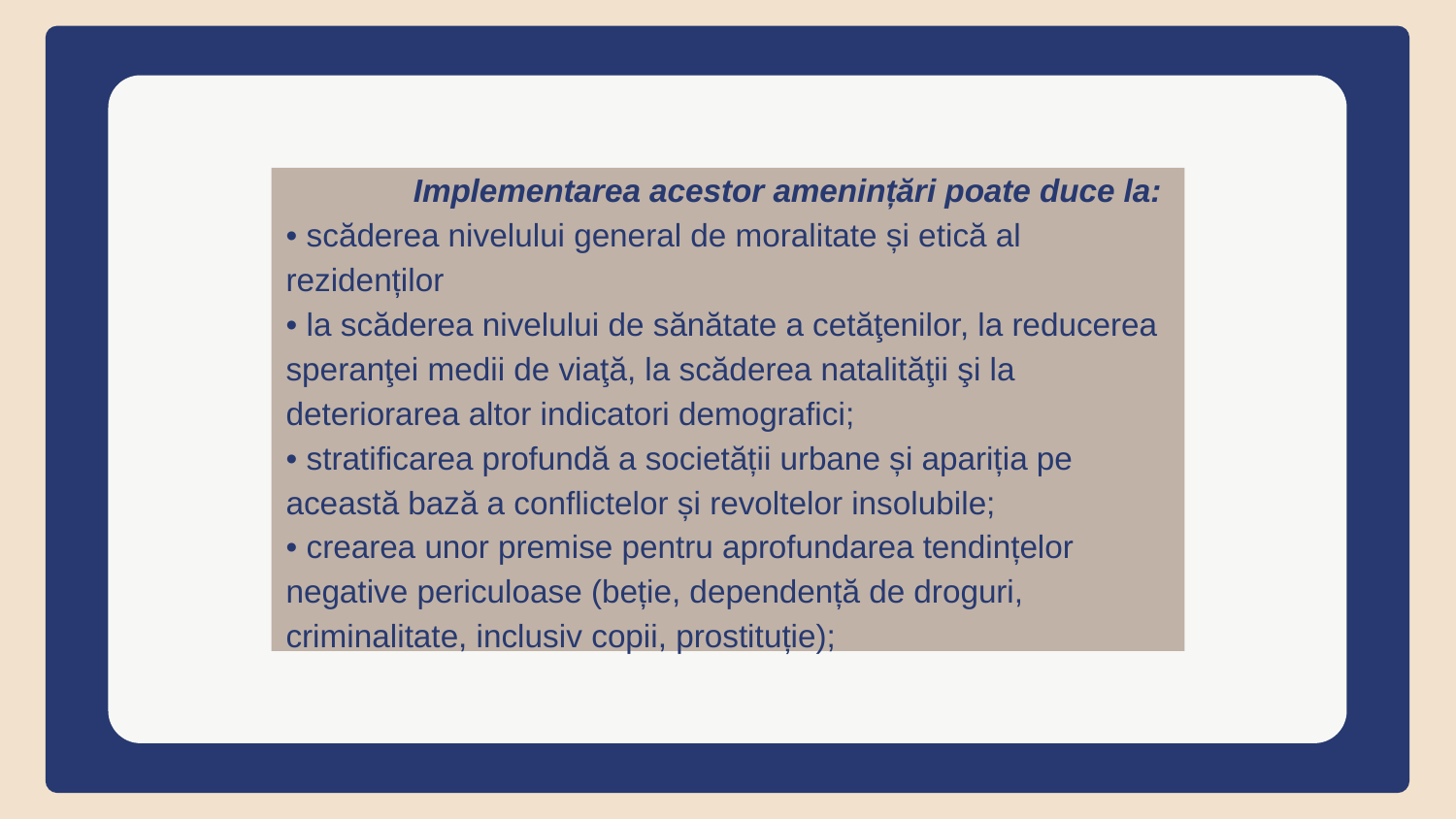

# Implementarea acestor amenințări poate duce la:
• scăderea nivelului general de moralitate și etică al rezidenților
• la scăderea nivelului de sănătate a cetăţenilor, la reducerea speranţei medii de viaţă, la scăderea natalităţii şi la deteriorarea altor indicatori demografici;
• stratificarea profundă a societății urbane și apariția pe această bază a conflictelor și revoltelor insolubile;
• crearea unor premise pentru aprofundarea tendințelor negative periculoase (beție, dependență de droguri, criminalitate, inclusiv copii, prostituție);